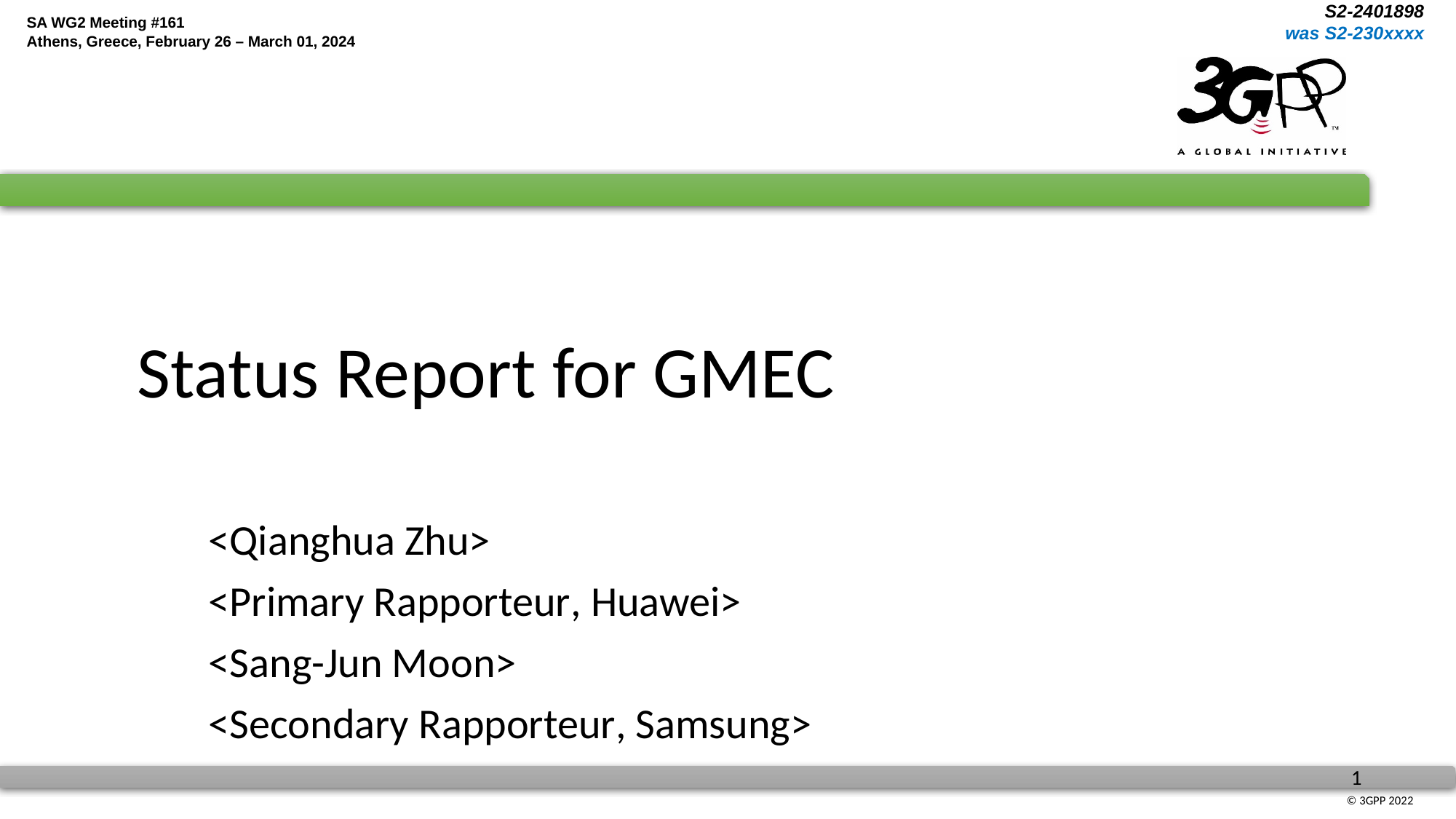

# Status Report for GMEC
<Qianghua Zhu>
<Primary Rapporteur, Huawei>
<Sang-Jun Moon>
<Secondary Rapporteur, Samsung>